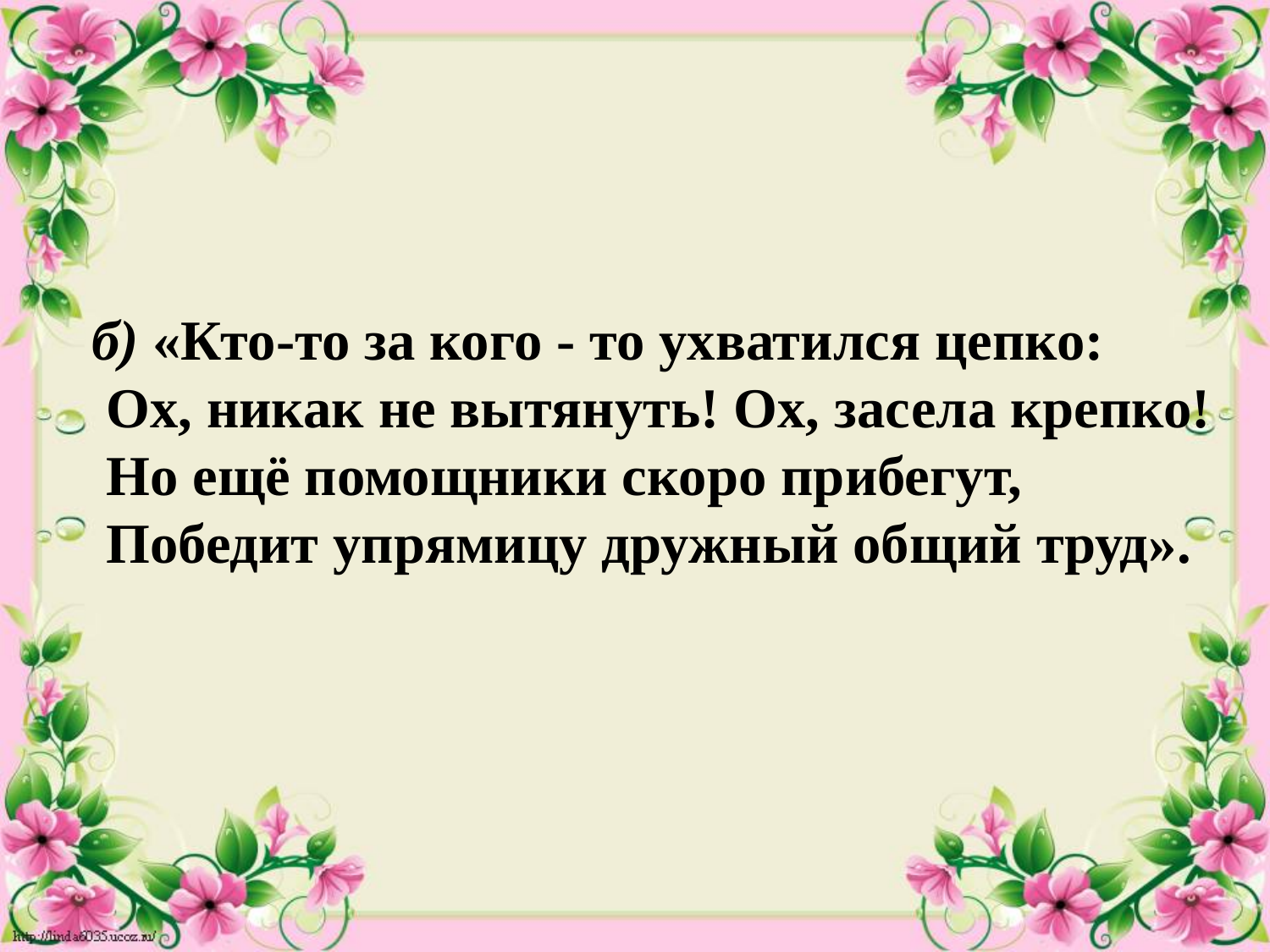

б) «Кто-то за кого - то ухватился цепко:
 Ох, никак не вытянуть! Ох, засела крепко!
 Но ещё помощники скоро прибегут,
 Победит упрямицу дружный общий труд».